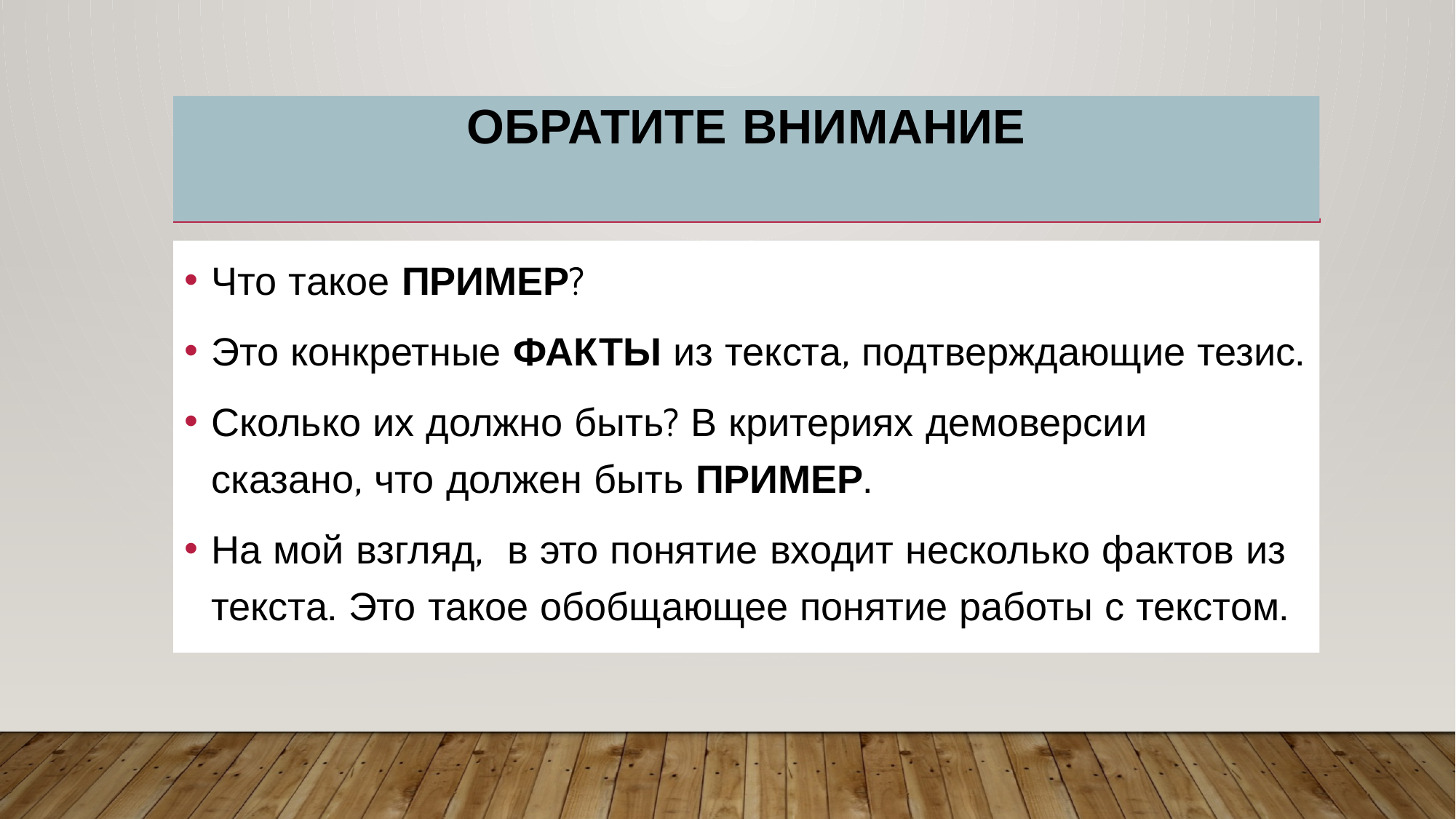

# Обратите внимание
Что такое ПРИМЕР?
Это конкретные ФАКТЫ из текста, подтверждающие тезис.
Сколько их должно быть? В критериях демоверсии сказано, что должен быть ПРИМЕР.
На мой взгляд,  в это понятие входит несколько фактов из текста. Это такое обобщающее понятие работы с текстом.